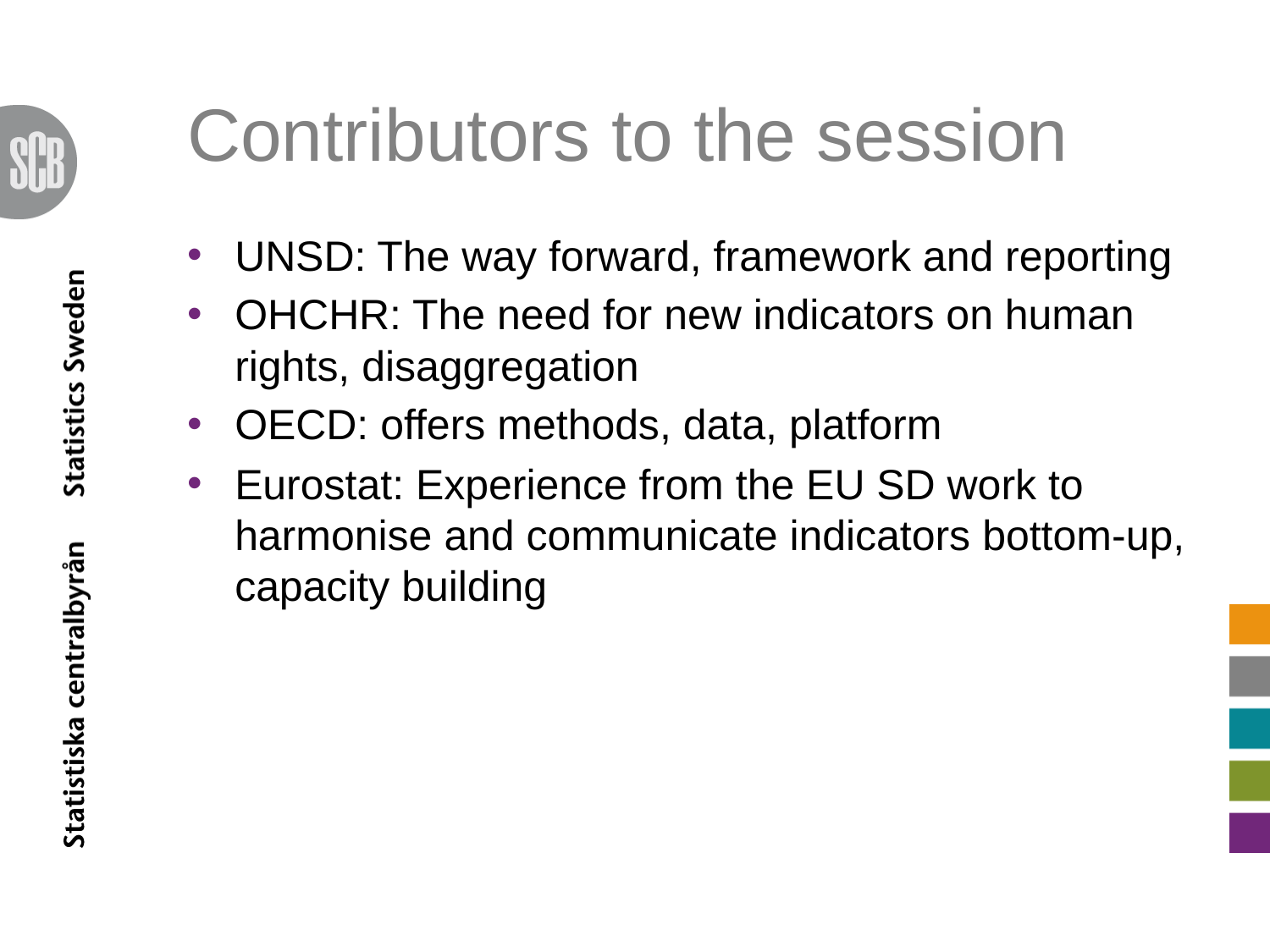

# Contributors to the session
UNSD: The way forward, framework and reporting
OHCHR: The need for new indicators on human rights, disaggregation
OECD: offers methods, data, platform
Eurostat: Experience from the EU SD work to  harmonise and communicate indicators bottom-up, capacity building